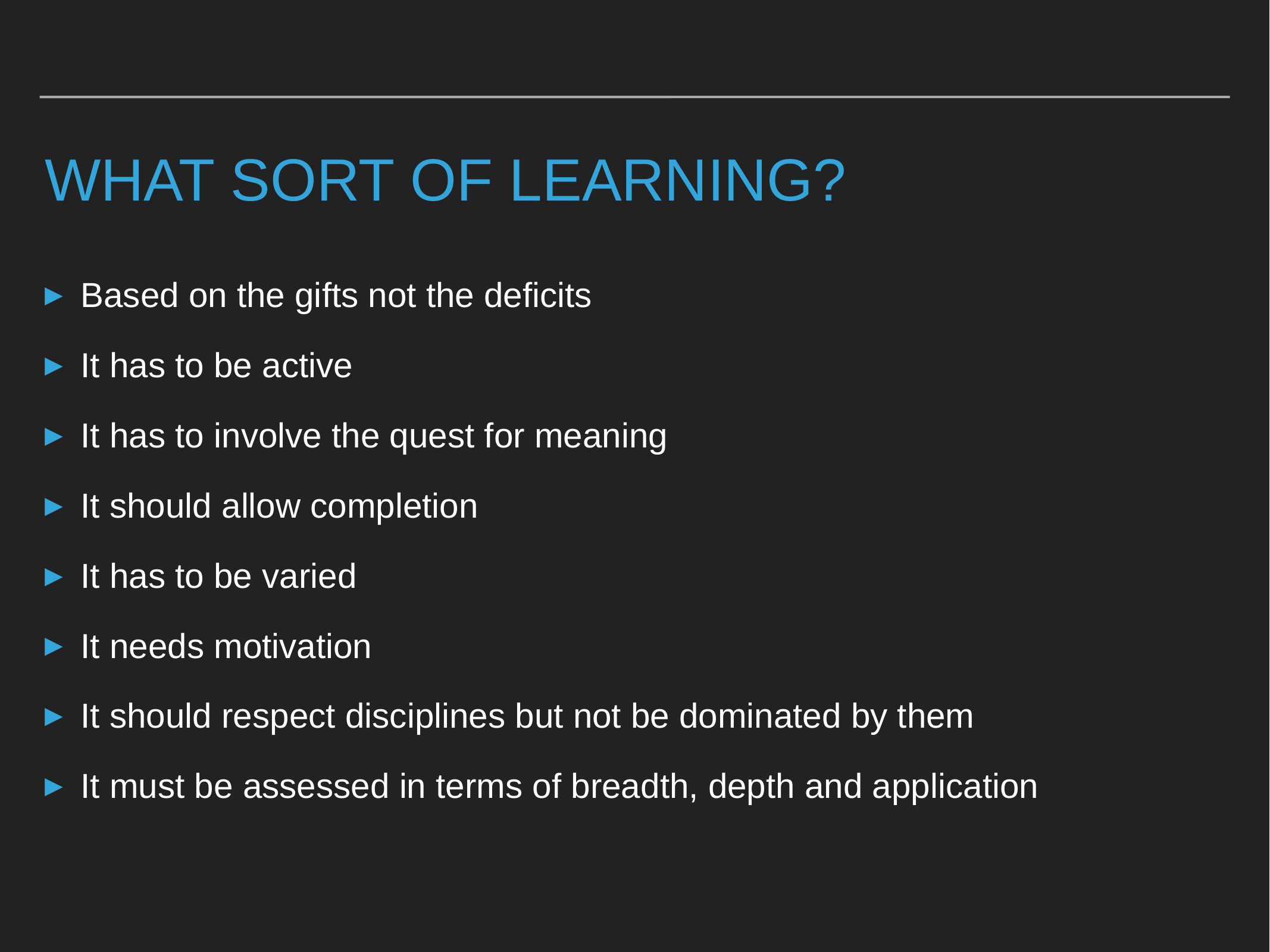

# What sort of learning?
Based on the gifts not the deficits
It has to be active
It has to involve the quest for meaning
It should allow completion
It has to be varied
It needs motivation
It should respect disciplines but not be dominated by them
It must be assessed in terms of breadth, depth and application